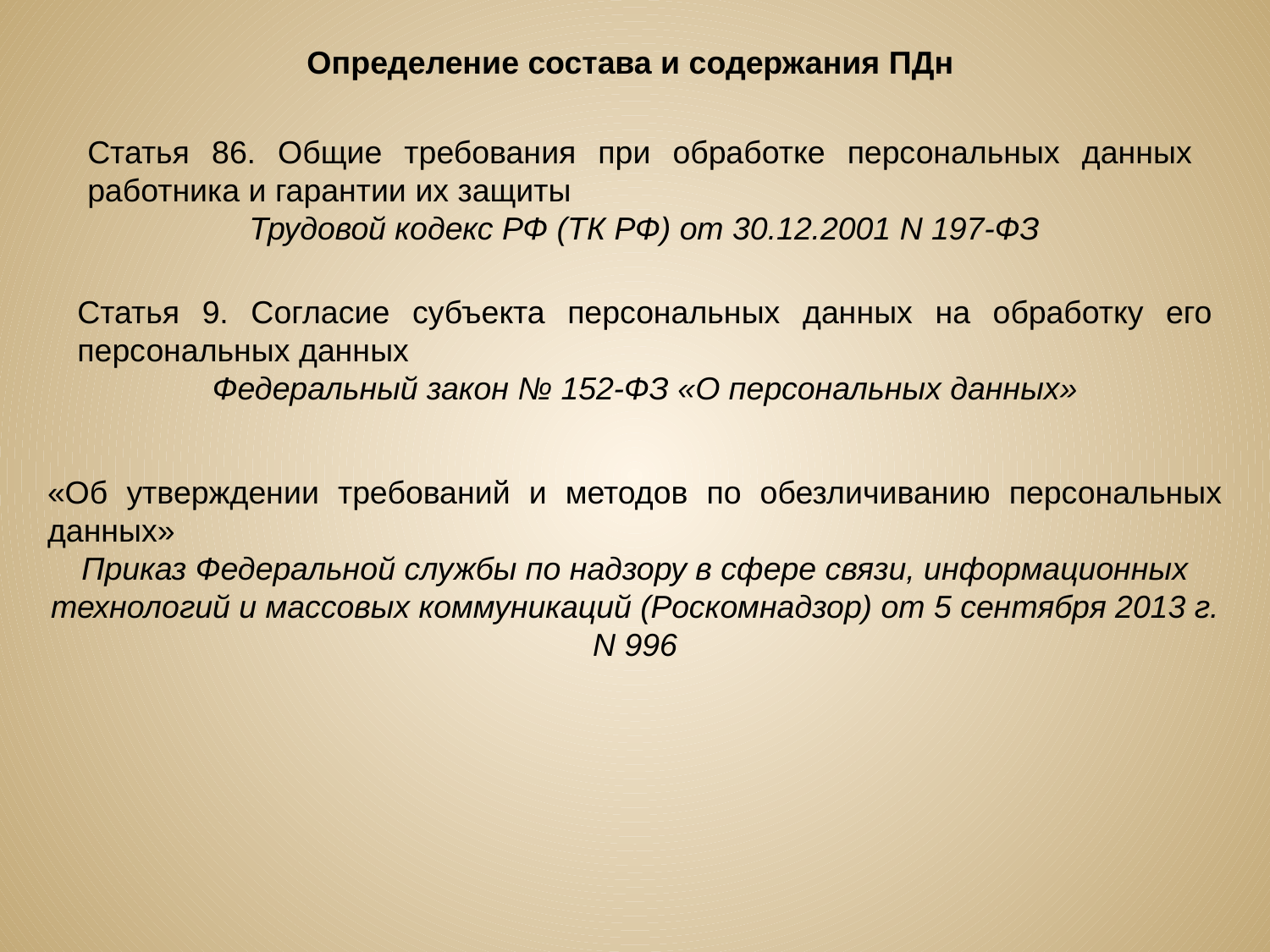

Определение состава и содержания ПДн
Статья 86. Общие требования при обработке персональных данных работника и гарантии их защиты
 Трудовой кодекс РФ (ТК РФ) от 30.12.2001 N 197-ФЗ
Статья 9. Согласие субъекта персональных данных на обработку его персональных данных
Федеральный закон № 152-ФЗ «О персональных данных»
«Об утверждении требований и методов по обезличиванию персональных данных»
Приказ Федеральной службы по надзору в сфере связи, информационных технологий и массовых коммуникаций (Роскомнадзор) от 5 сентября 2013 г. N 996